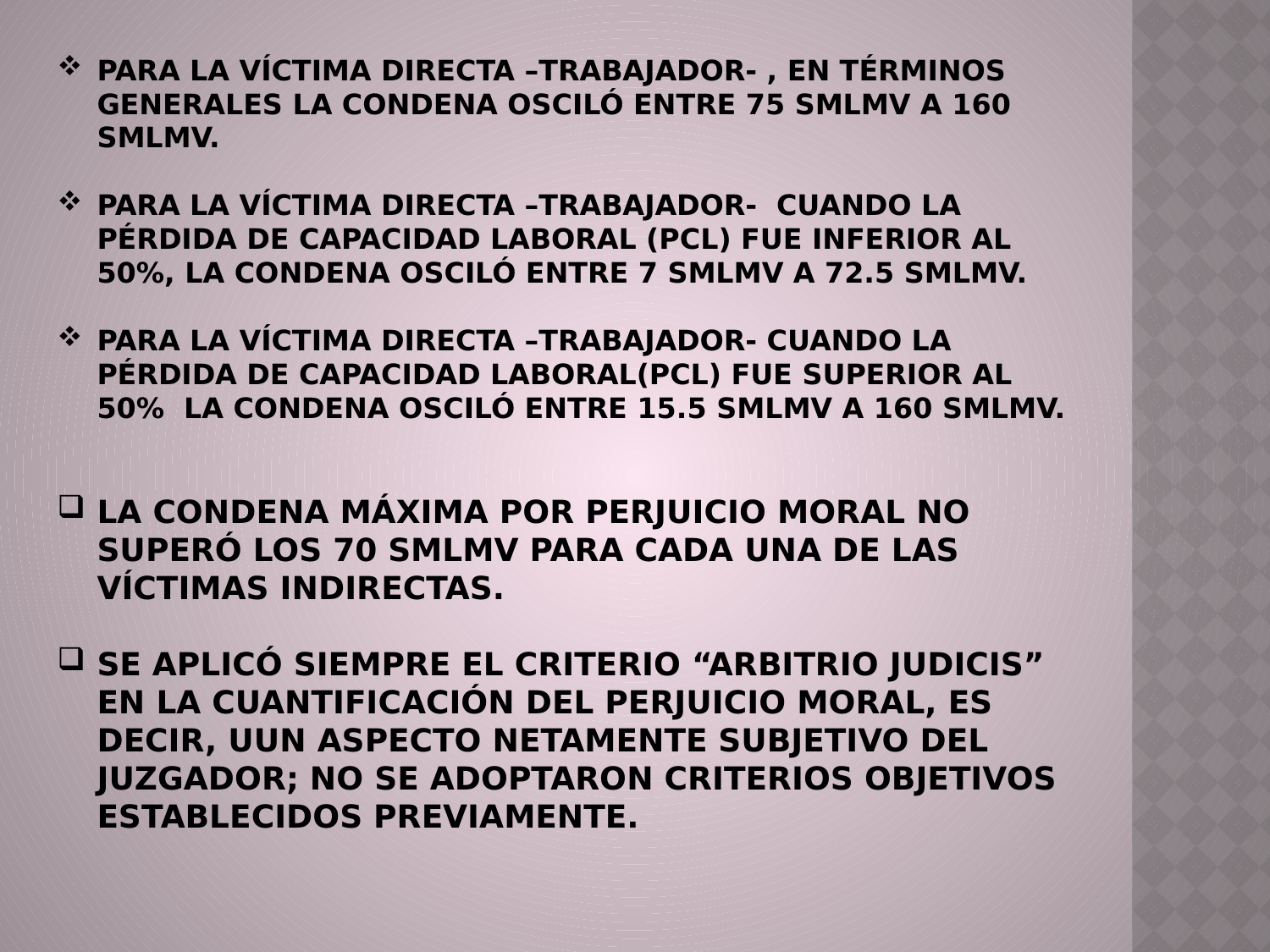

PARA LA VÍCTIMA DIRECTA –TRABAJADOR- , EN TÉRMINOS GENERALES LA CONDENA OSCILÓ ENTRE 75 SMLMV A 160 SMLMV.

PARA LA VÍCTIMA DIRECTA –TRABAJADOR-  CUANDO LA PÉRDIDA DE CAPACIDAD LABORAL (PCL) FUE INFERIOR AL 50%, LA CONDENA OSCILÓ ENTRE 7 SMLMV A 72.5 SMLMV.

PARA LA VÍCTIMA DIRECTA –TRABAJADOR- CUANDO LA PÉRDIDA DE CAPACIDAD LABORAL(PCL) FUE SUPERIOR AL 50%  LA CONDENA OSCILÓ ENTRE 15.5 SMLMV A 160 SMLMV.

LA CONDENA MÁXIMA POR PERJUICIO MORAL NO SUPERÓ LOS 70 SMLMV PARA CADA UNA DE LAS VÍCTIMAS INDIRECTAS.

SE APLICÓ SIEMPRE EL CRITERIO “ARBITRIO JUDICIS” EN LA CUANTIFICACIÓN DEL PERJUICIO MORAL, ES DECIR, UUN ASPECTO NETAMENTE SUBJETIVO DEL JUZGADOR; NO SE ADOPTARON CRITERIOS OBJETIVOS ESTABLECIDOS PREVIAMENTE.